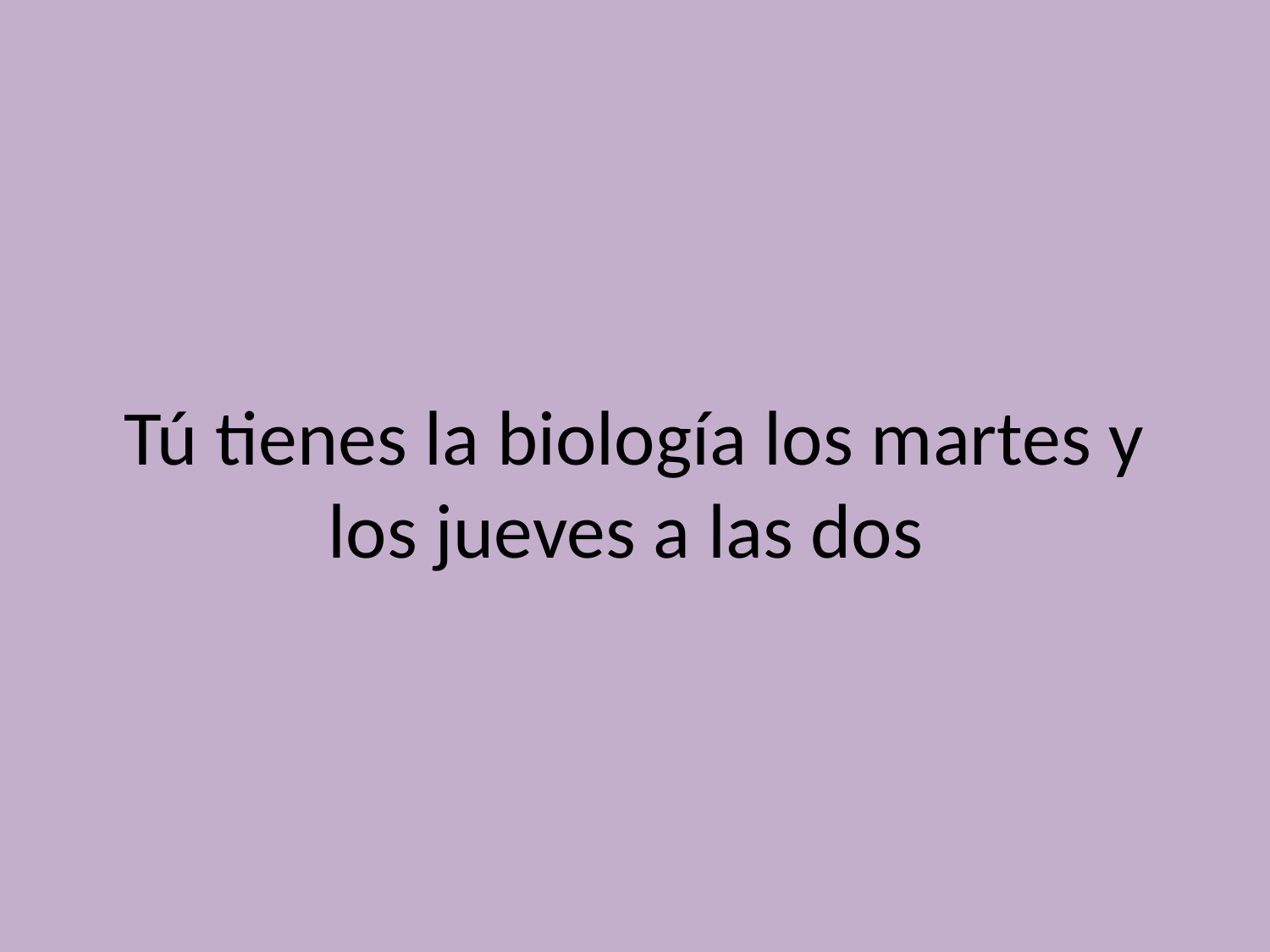

# Tú tienes la biología los martes y los jueves a las dos